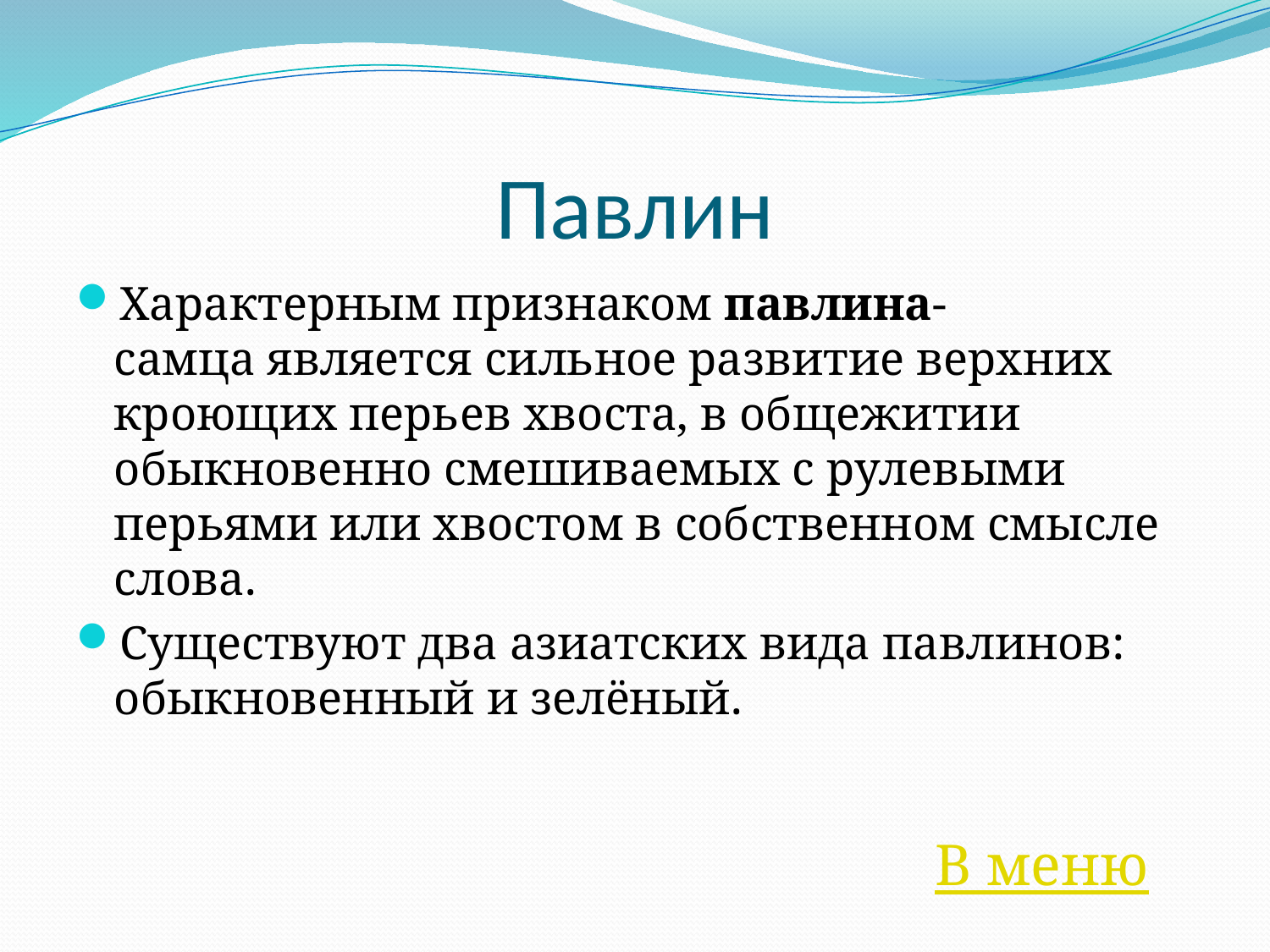

# Павлин
Характерным признаком павлина-самца является сильное развитие верхних кроющих перьев хвоста, в общежитии обыкновенно смешиваемых с рулевыми перьями или хвостом в собственном смысле слова.
Существуют два азиатских вида павлинов: обыкновенный и зелёный.

В меню